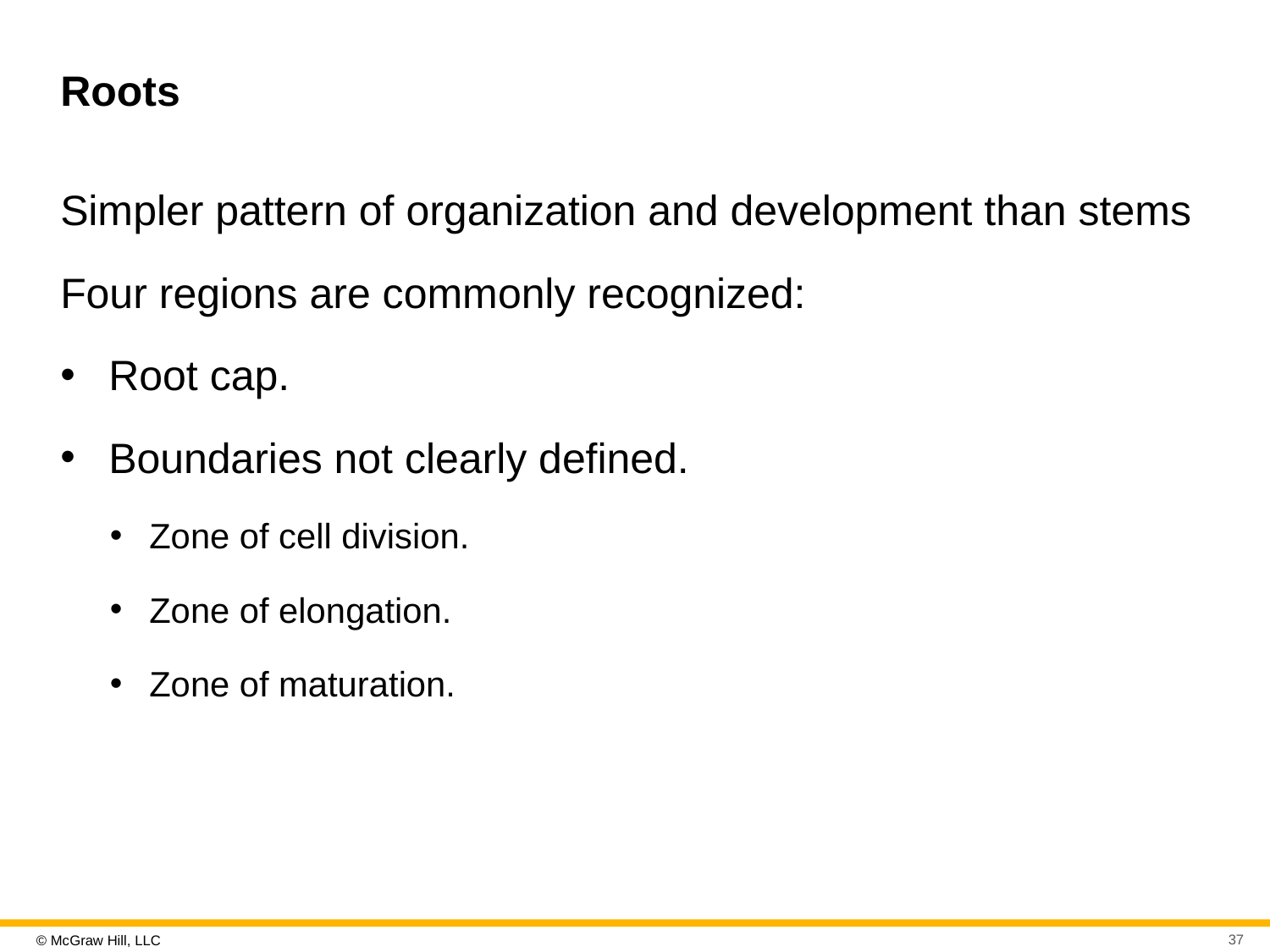

# Roots
Simpler pattern of organization and development than stems
Four regions are commonly recognized:
Root cap.
Boundaries not clearly defined.
Zone of cell division.
Zone of elongation.
Zone of maturation.
37